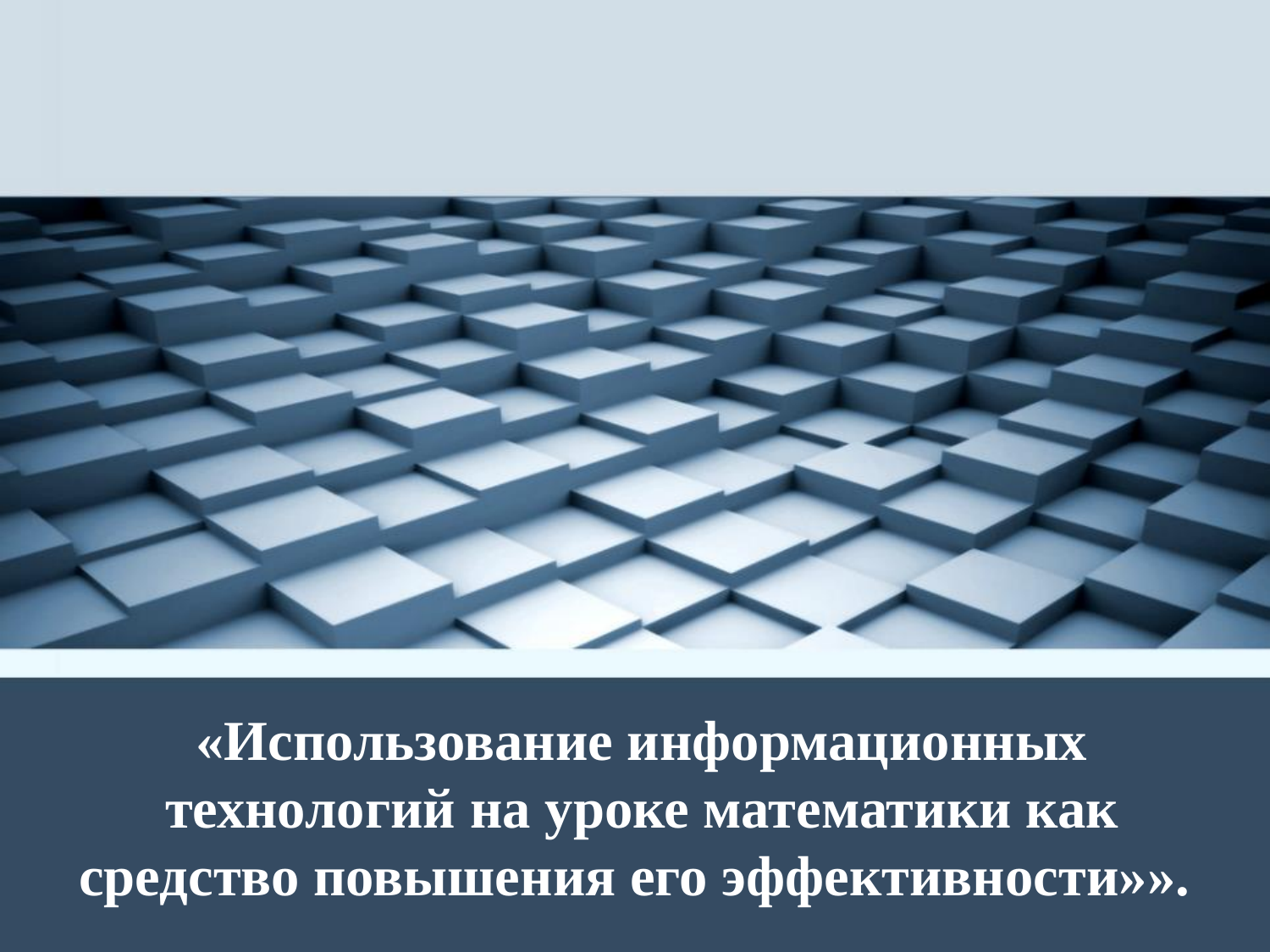

# «Использование информационных технологий на уроке математики как средство повышения его эффективности»».